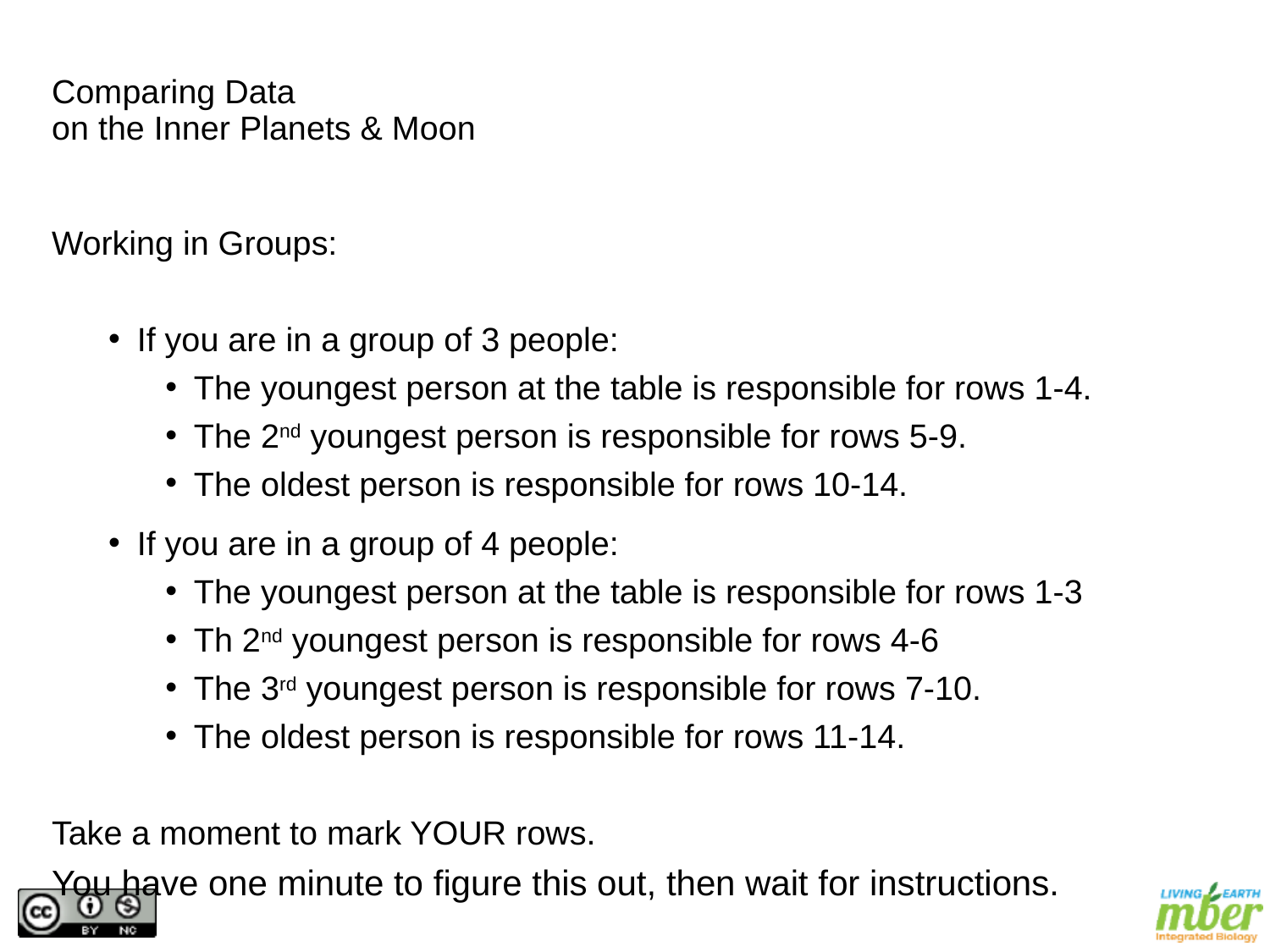

# Comparing Data on the Inner Planets & Moon
Working in Groups:

If you are in a group of 3 people:
The youngest person at the table is responsible for rows 1-4.
The 2nd youngest person is responsible for rows 5-9.
The oldest person is responsible for rows 10-14.
If you are in a group of 4 people:
The youngest person at the table is responsible for rows 1-3
Th 2nd youngest person is responsible for rows 4-6
The 3rd youngest person is responsible for rows 7-10.
The oldest person is responsible for rows 11-14.

Take a moment to mark YOUR rows.
You have one minute to figure this out, then wait for instructions.